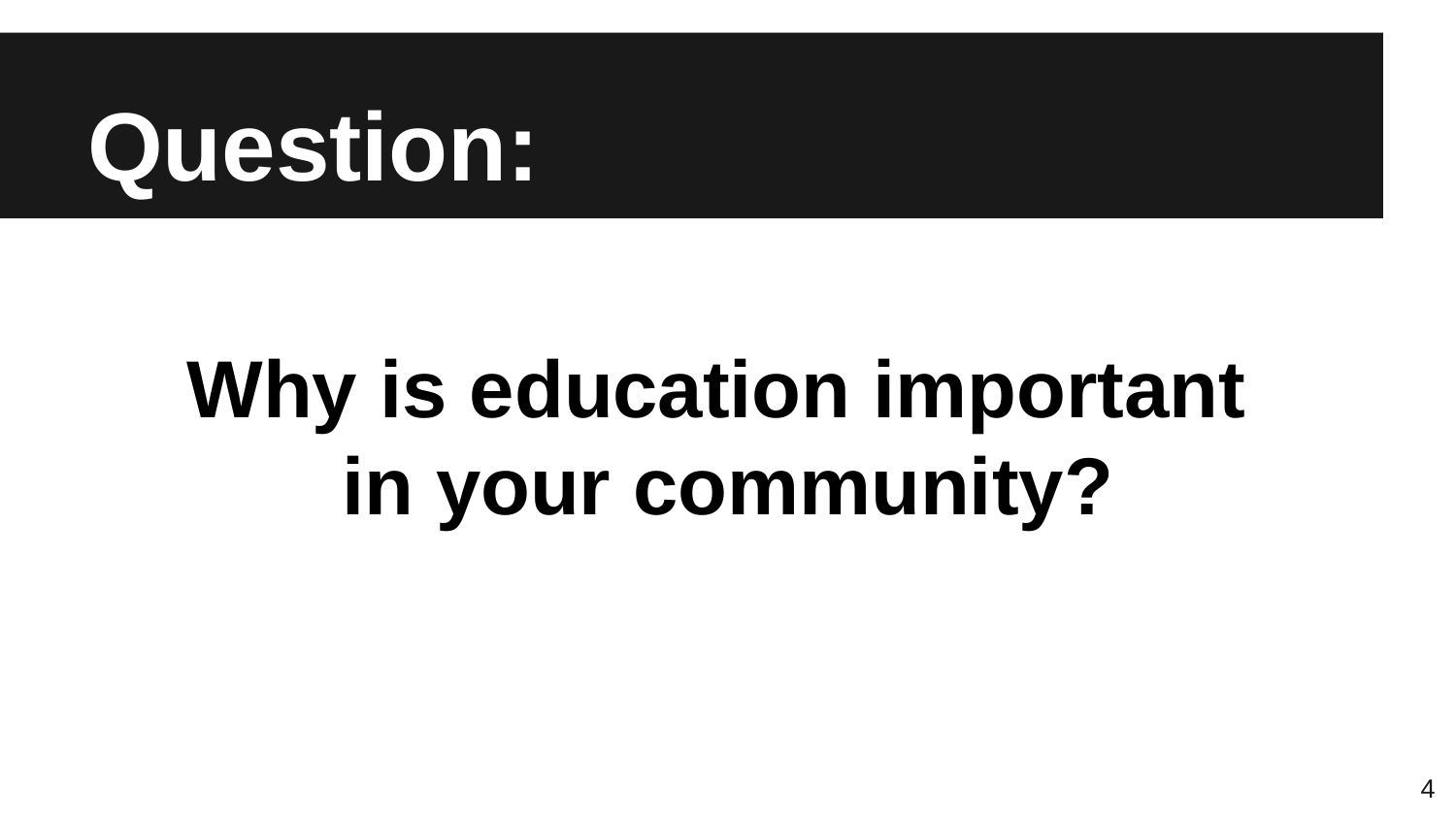

# Question:
Why is education important
in your community?
4